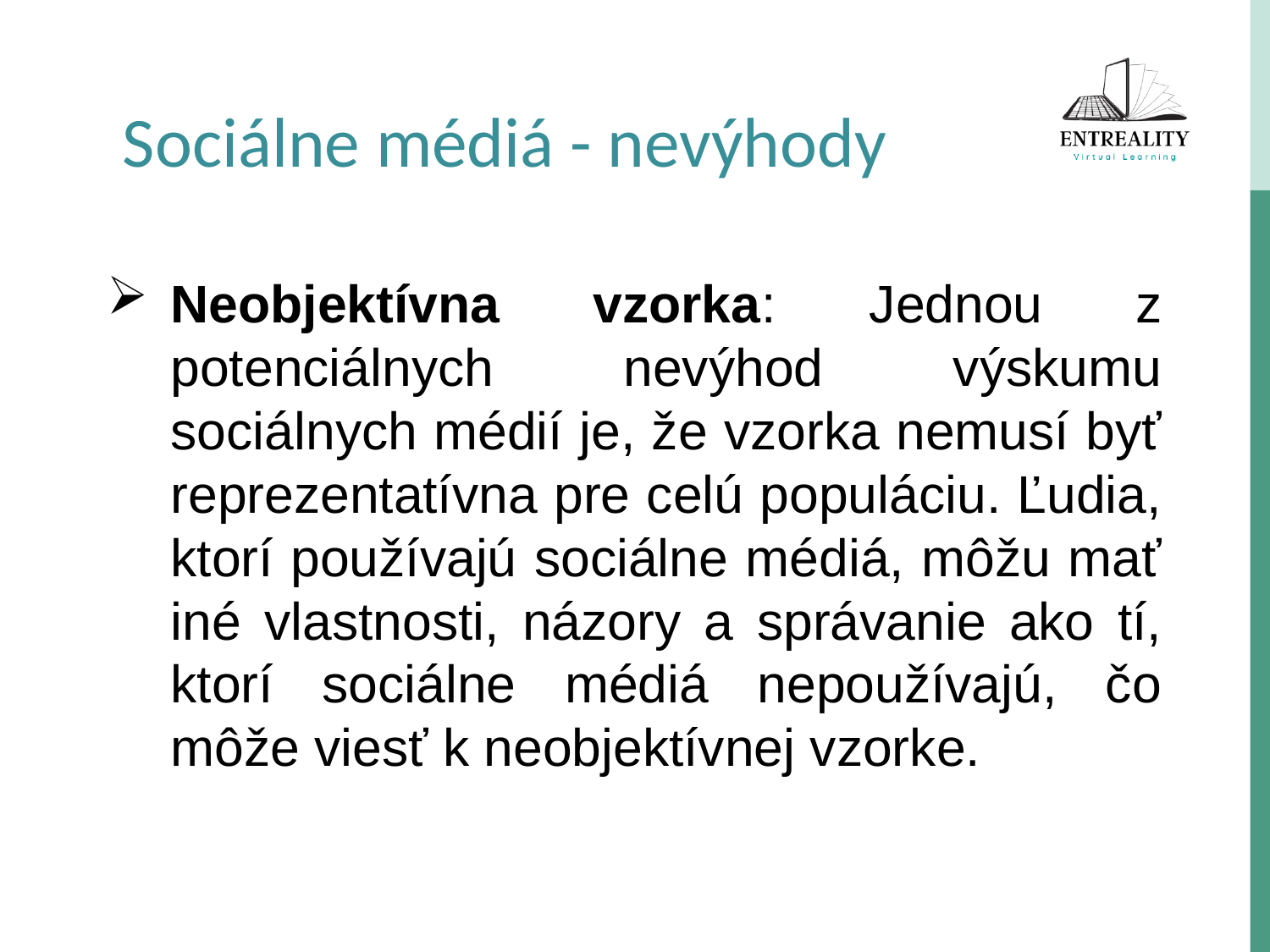

Sociálne médiá - nevýhody
Neobjektívna vzorka: Jednou z potenciálnych nevýhod výskumu sociálnych médií je, že vzorka nemusí byť reprezentatívna pre celú populáciu. Ľudia, ktorí používajú sociálne médiá, môžu mať iné vlastnosti, názory a správanie ako tí, ktorí sociálne médiá nepoužívajú, čo môže viesť k neobjektívnej vzorke.